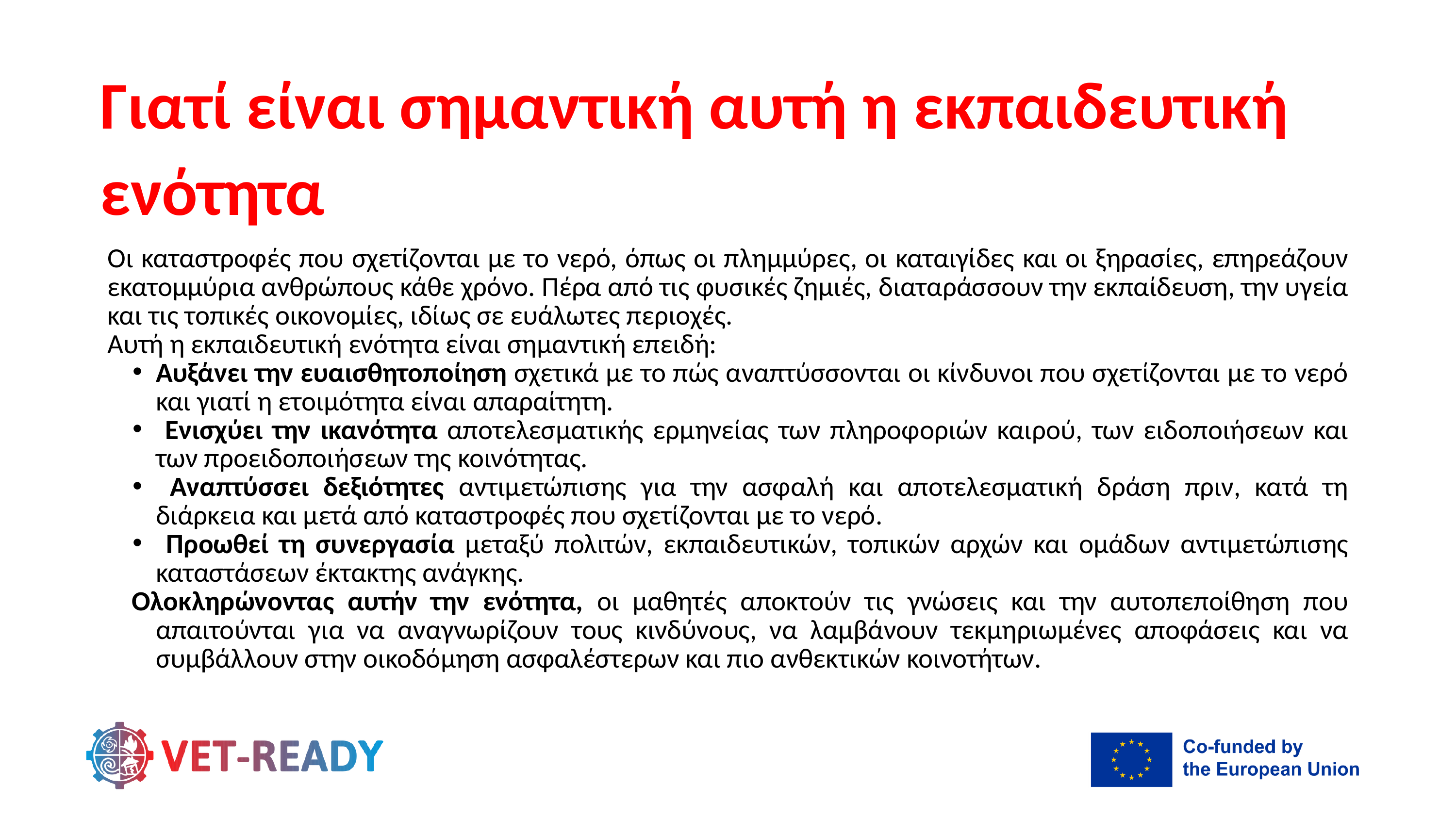

Γιατί είναι σημαντική αυτή η εκπαιδευτική ενότητα
Οι καταστροφές που σχετίζονται με το νερό, όπως οι πλημμύρες, οι καταιγίδες και οι ξηρασίες, επηρεάζουν εκατομμύρια ανθρώπους κάθε χρόνο. Πέρα από τις φυσικές ζημιές, διαταράσσουν την εκπαίδευση, την υγεία και τις τοπικές οικονομίες, ιδίως σε ευάλωτες περιοχές.
Αυτή η εκπαιδευτική ενότητα είναι σημαντική επειδή:
Αυξάνει την ευαισθητοποίηση σχετικά με το πώς αναπτύσσονται οι κίνδυνοι που σχετίζονται με το νερό και γιατί η ετοιμότητα είναι απαραίτητη.
 Ενισχύει την ικανότητα αποτελεσματικής ερμηνείας των πληροφοριών καιρού, των ειδοποιήσεων και των προειδοποιήσεων της κοινότητας.
 Αναπτύσσει δεξιότητες αντιμετώπισης για την ασφαλή και αποτελεσματική δράση πριν, κατά τη διάρκεια και μετά από καταστροφές που σχετίζονται με το νερό.
 Προωθεί τη συνεργασία μεταξύ πολιτών, εκπαιδευτικών, τοπικών αρχών και ομάδων αντιμετώπισης καταστάσεων έκτακτης ανάγκης.
Ολοκληρώνοντας αυτήν την ενότητα, οι μαθητές αποκτούν τις γνώσεις και την αυτοπεποίθηση που απαιτούνται για να αναγνωρίζουν τους κινδύνους, να λαμβάνουν τεκμηριωμένες αποφάσεις και να συμβάλλουν στην οικοδόμηση ασφαλέστερων και πιο ανθεκτικών κοινοτήτων.